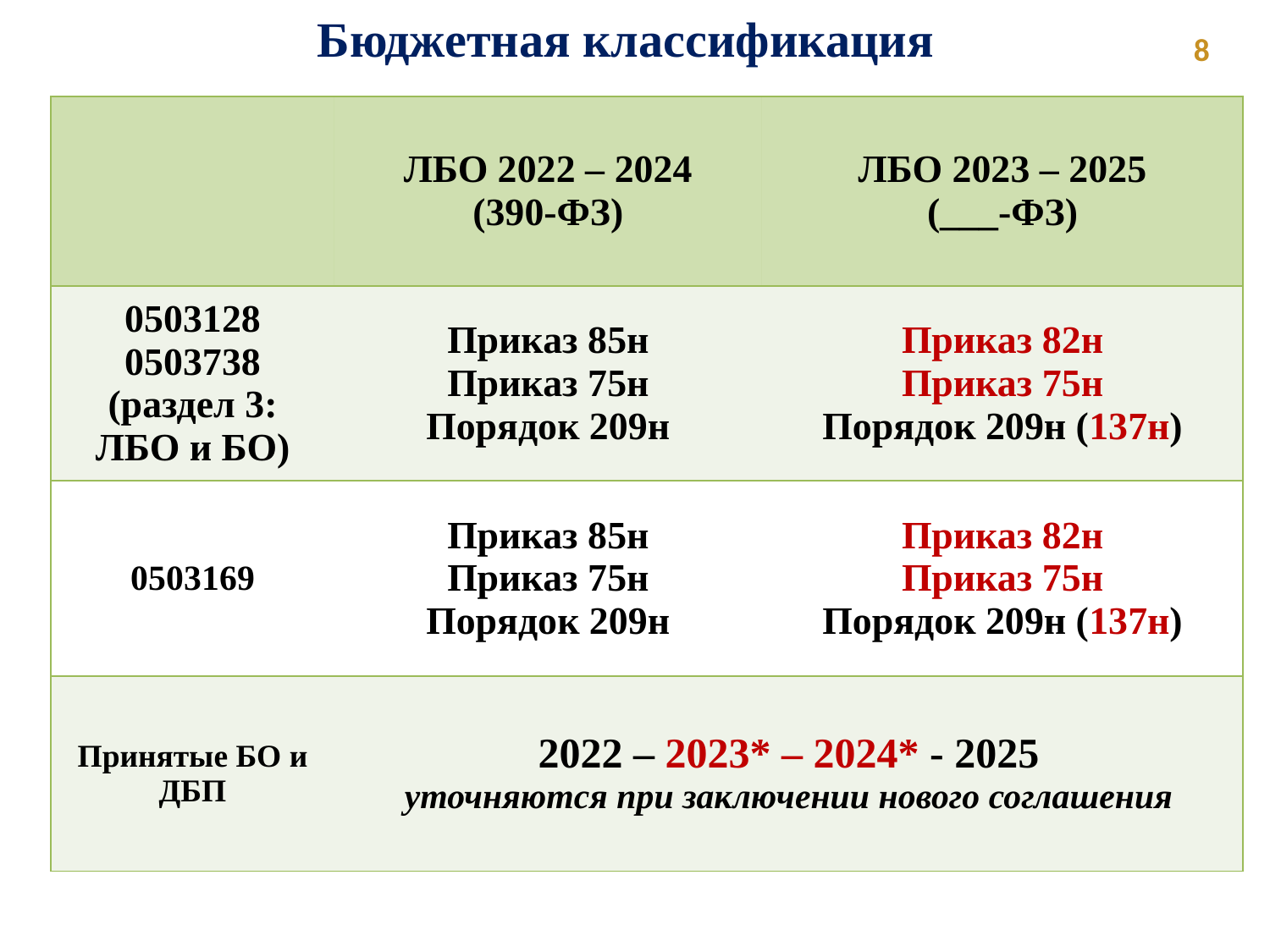

Бюджетная классификация
 8
|  | ЛБО 2022 – 2024 (390-ФЗ) | ЛБО 2023 – 2025 (\_\_\_-ФЗ) |
| --- | --- | --- |
| 0503128 0503738 (раздел 3: ЛБО и БО) | Приказ 85н Приказ 75н Порядок 209н | Приказ 82н Приказ 75н Порядок 209н (137н) |
| 0503169 | Приказ 85н Приказ 75н Порядок 209н | Приказ 82н Приказ 75н Порядок 209н (137н) |
| Принятые БО и ДБП | 2022 – 2023\* – 2024\* - 2025 уточняются при заключении нового соглашения |  |